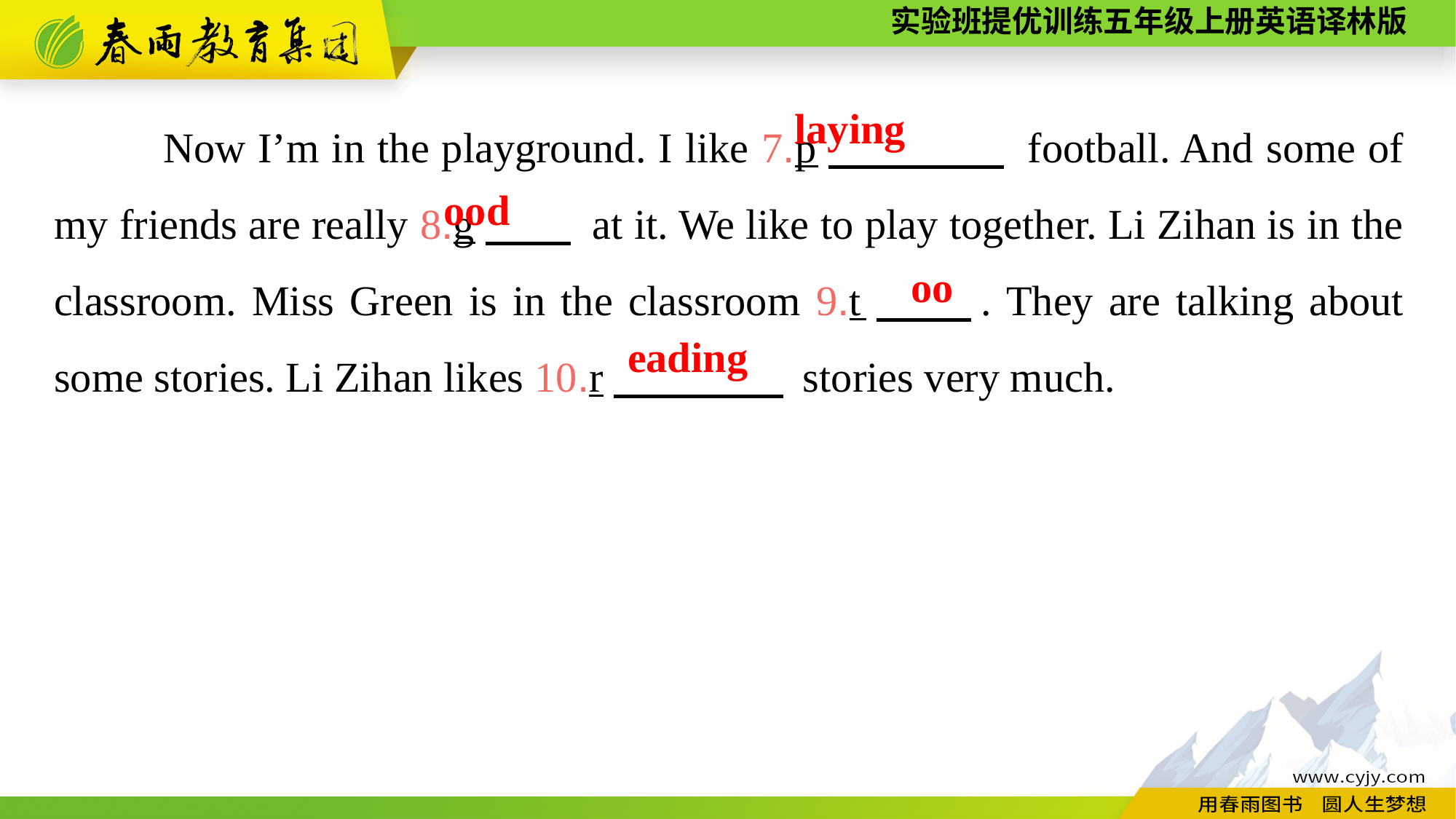

Now I’m in the playground. I like 7.p　　　　 football. And some of my friends are really 8.g　　 at it. We like to play together. Li Zihan is in the classroom. Miss Green is in the classroom 9.t　　. They are talking about some stories. Li Zihan likes 10.r　　　　 stories very much.
laying
ood
oo
eading